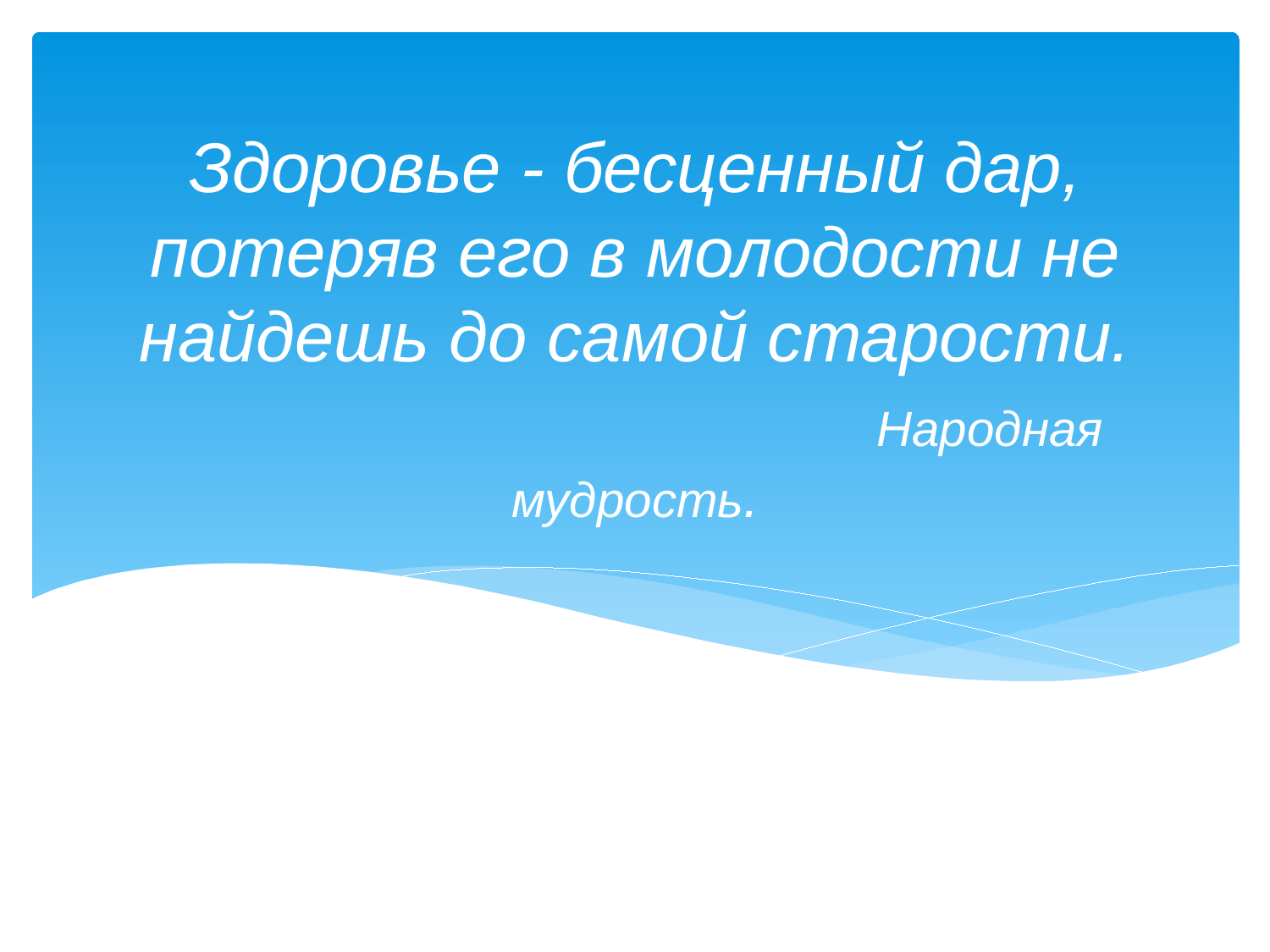

# Здоровье - бесценный дар, потеряв его в молодости не найдешь до самой старости. Народная мудрость.